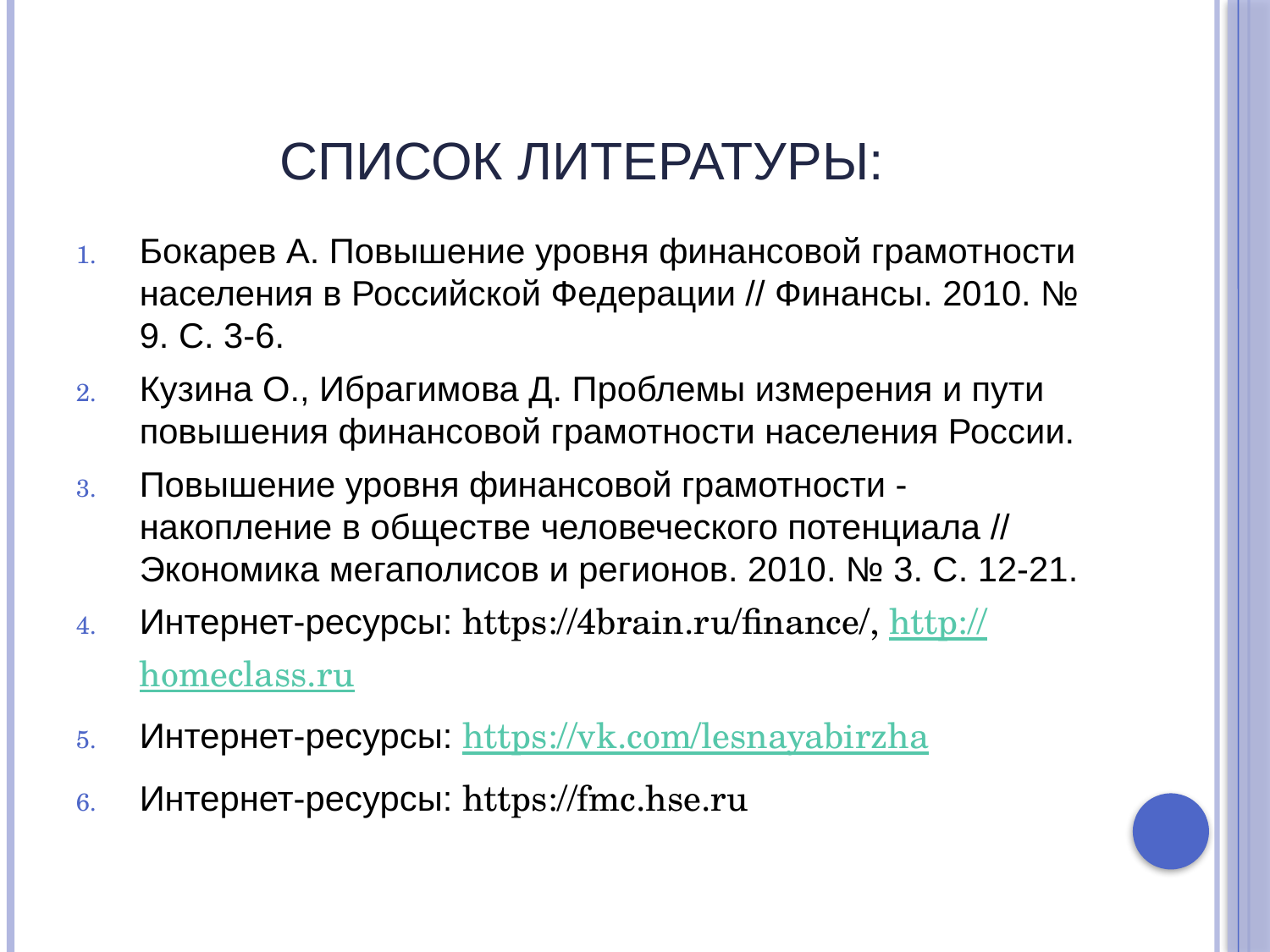

# Список литературы:
Бокарев А. Повышение уровня финансовой грамотности населения в Российской Федерации // Финансы. 2010. № 9. С. 3-6.
Кузина О., Ибрагимова Д. Проблемы измерения и пути повышения финансовой грамотности населения России.
Повышение уровня финансовой грамотности - накопление в обществе человеческого потенциала // Экономика мегаполисов и регионов. 2010. № 3. С. 12-21.
Интернет-ресурсы: https://4brain.ru/finance/, http://homeclass.ru
Интернет-ресурсы: https://vk.com/lesnayabirzha
Интернет-ресурсы: https://fmc.hse.ru